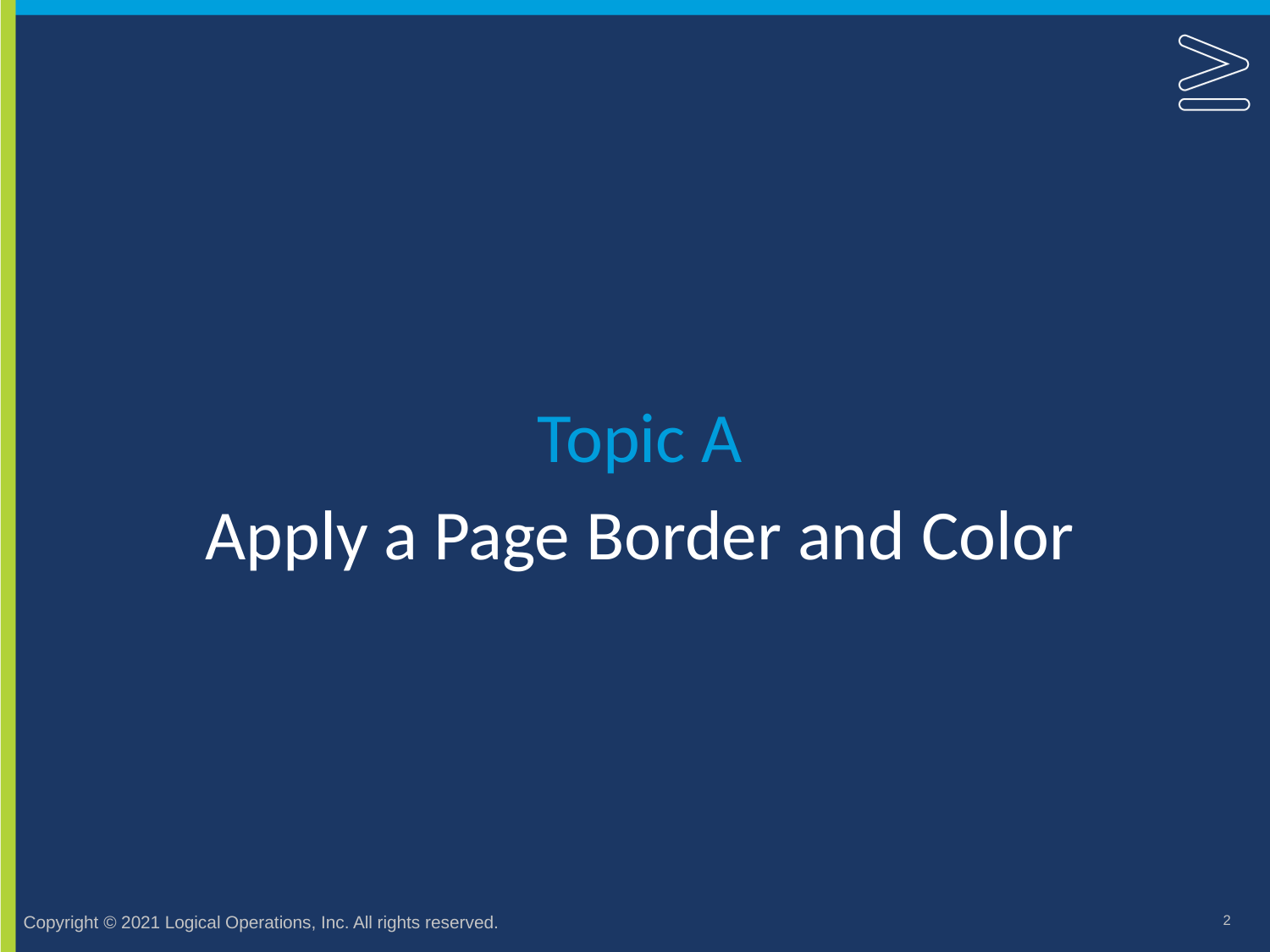

Topic A
# Apply a Page Border and Color
2